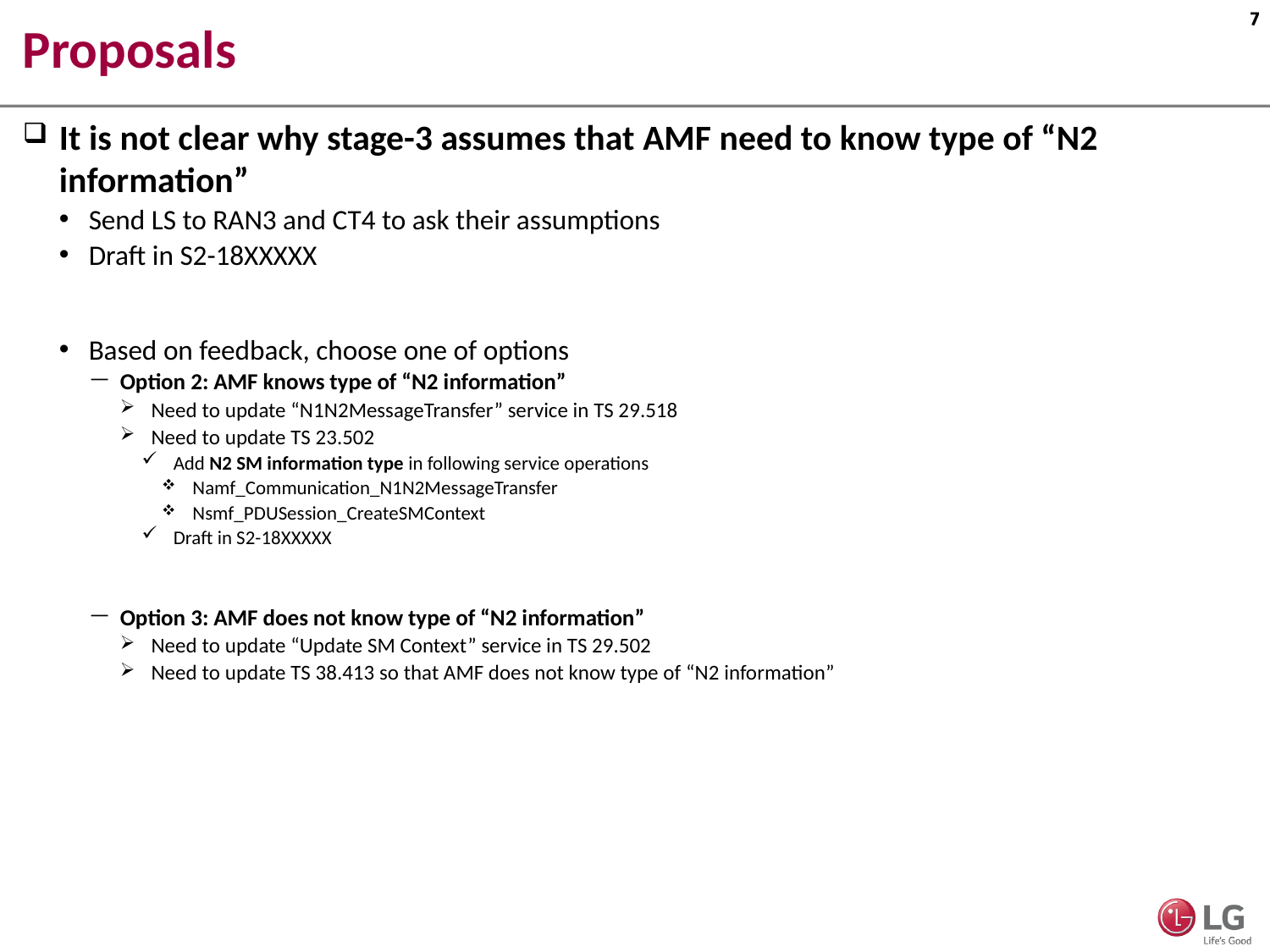

# Proposals
It is not clear why stage-3 assumes that AMF need to know type of “N2 information”
Send LS to RAN3 and CT4 to ask their assumptions
Draft in S2-18XXXXX

Based on feedback, choose one of options
Option 2: AMF knows type of “N2 information”
Need to update “N1N2MessageTransfer” service in TS 29.518
Need to update TS 23.502
Add N2 SM information type in following service operations
Namf_Communication_N1N2MessageTransfer
Nsmf_PDUSession_CreateSMContext
Draft in S2-18XXXXX

Option 3: AMF does not know type of “N2 information”
Need to update “Update SM Context” service in TS 29.502
Need to update TS 38.413 so that AMF does not know type of “N2 information”